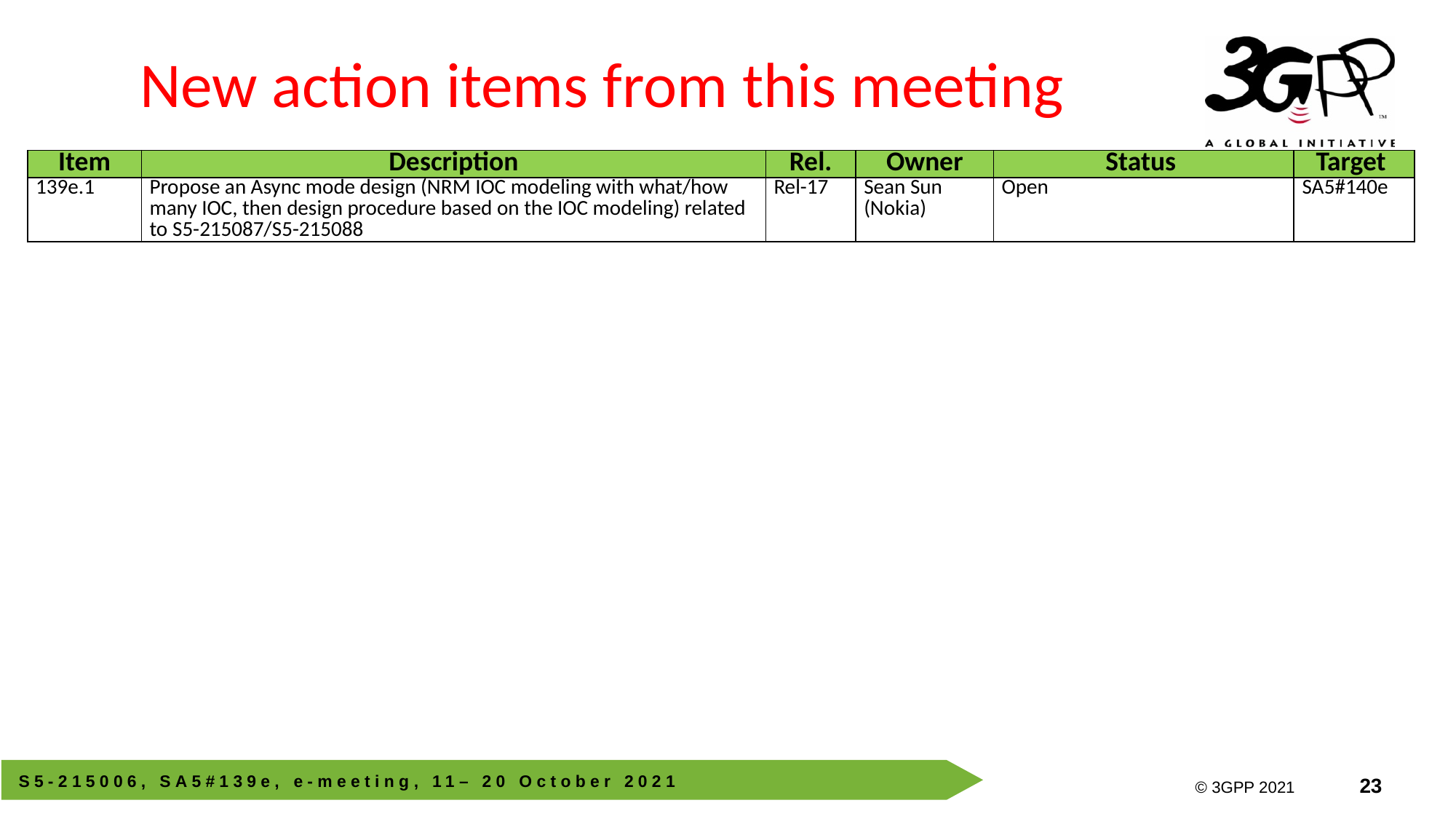

# New action items from this meeting
| Item | Description | Rel. | Owner | Status | Target |
| --- | --- | --- | --- | --- | --- |
| 139e.1 | Propose an Async mode design (NRM IOC modeling with what/how many IOC, then design procedure based on the IOC modeling) related to S5-215087/S5-215088 | Rel-17 | Sean Sun (Nokia) | Open | SA5#140e |